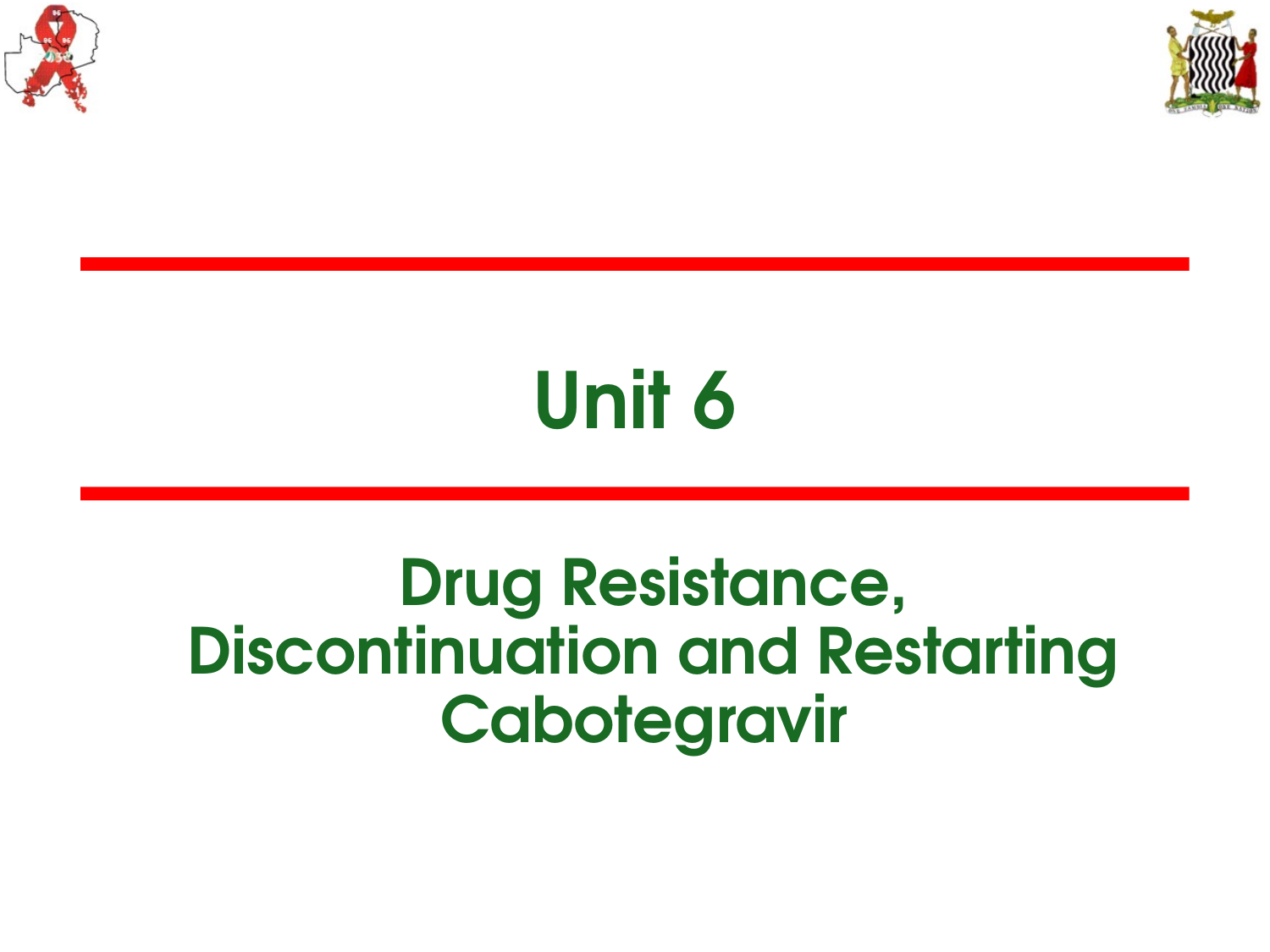

# Unit 6
Drug Resistance, Discontinuation and Restarting Cabotegravir